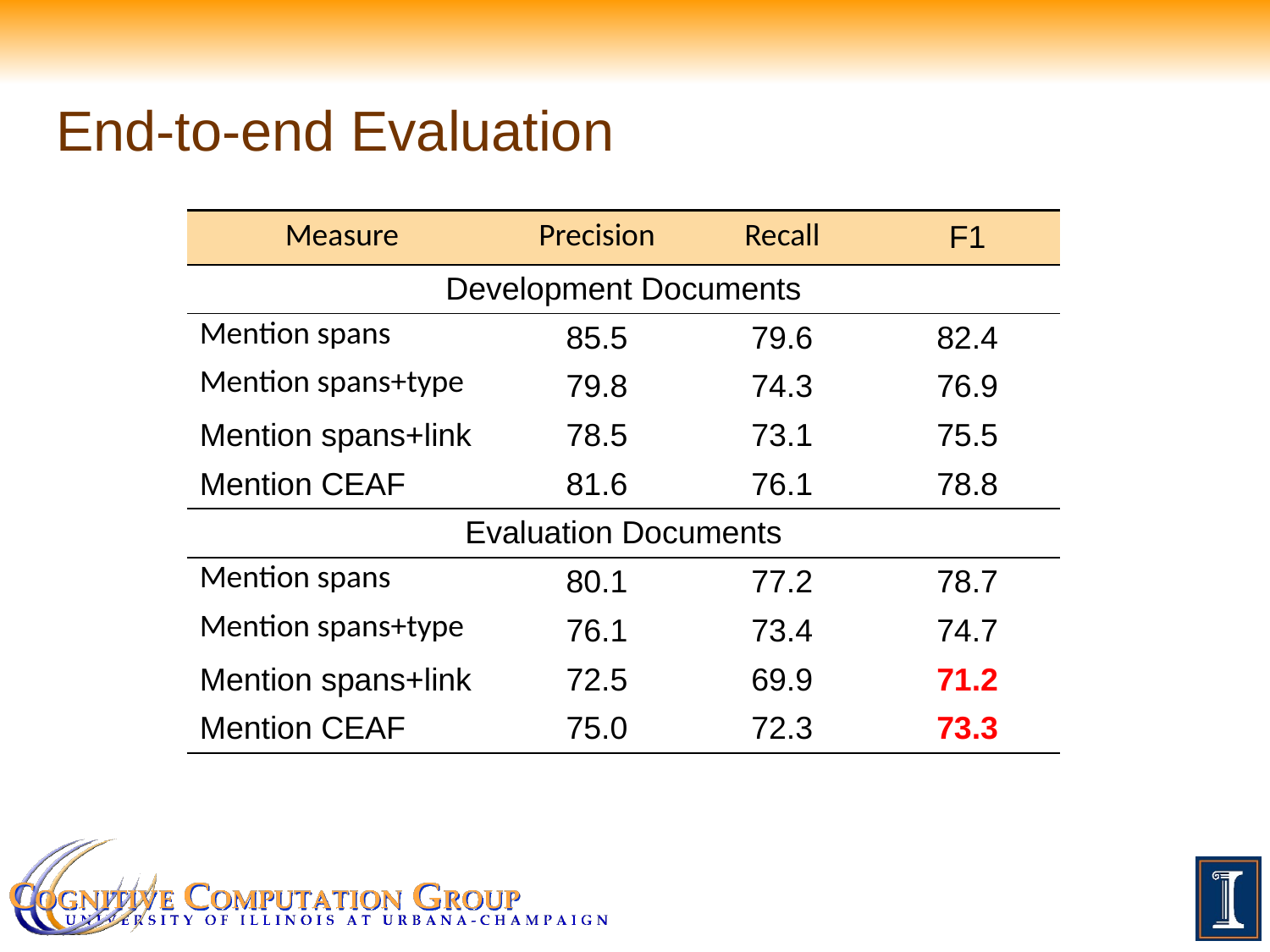

# End-to-end Evaluation
| Measure | Precision | Recall | F1 |
| --- | --- | --- | --- |
| Development Documents |  |  |  |
| Mention spans | 85.5 | 79.6 | 82.4 |
| Mention spans+type | 79.8 | 74.3 | 76.9 |
| Mention spans+link | 78.5 | 73.1 | 75.5 |
| Mention CEAF | 81.6 | 76.1 | 78.8 |
| Evaluation Documents |  |  |  |
| Mention spans | 80.1 | 77.2 | 78.7 |
| Mention spans+type | 76.1 | 73.4 | 74.7 |
| Mention spans+link | 72.5 | 69.9 | 71.2 |
| Mention CEAF | 75.0 | 72.3 | 73.3 |